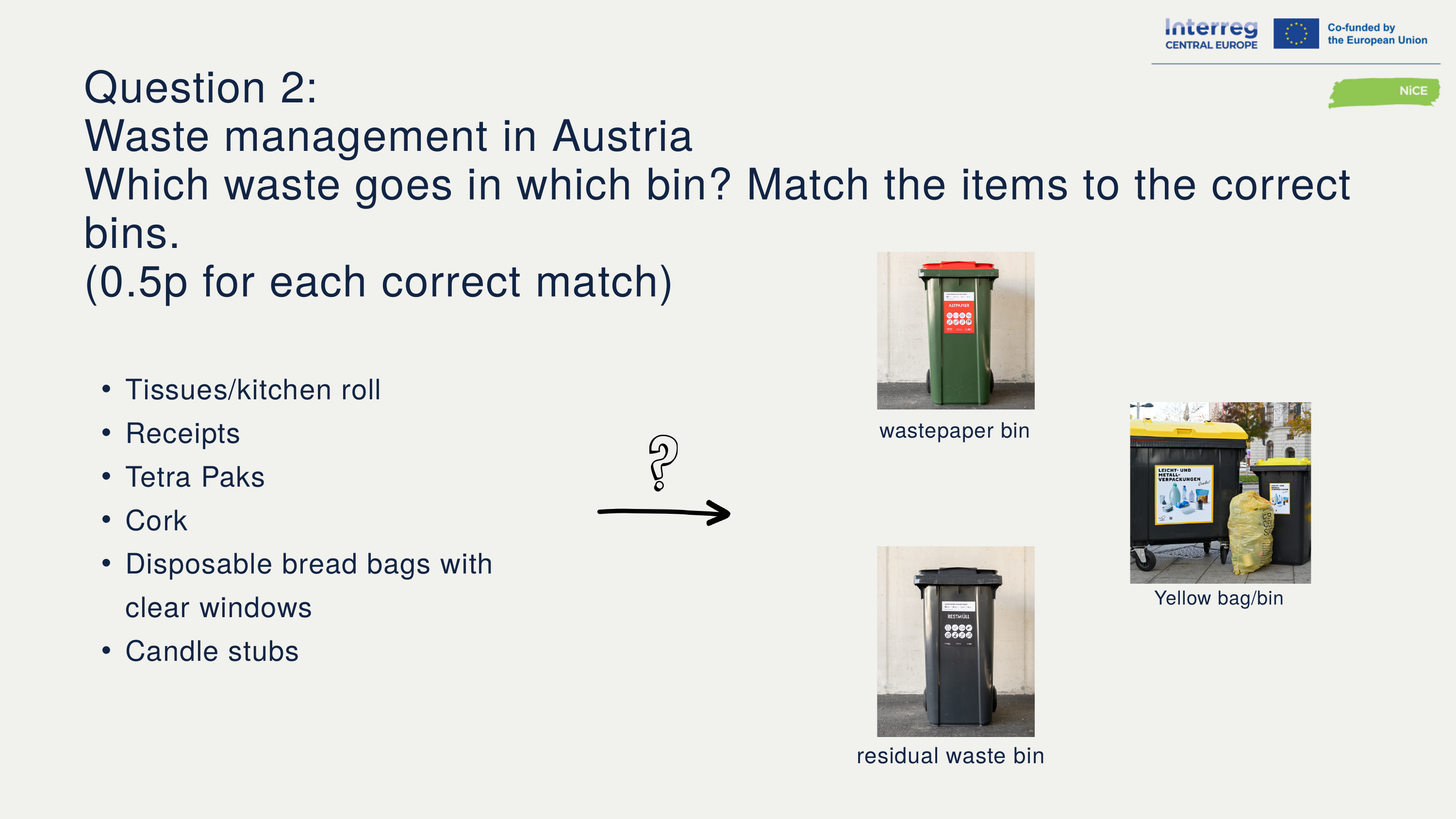

Question 2:
Waste management in Austria
Which waste goes in which bin? Match the items to the correct bins.
(0.5p for each correct match)

Tissues/kitchen roll
Receipts
Tetra Paks
Cork
Disposable bread bags with clear windows
Candle stubs

wastepaper bin

Yellow bag/bin
residual waste bin